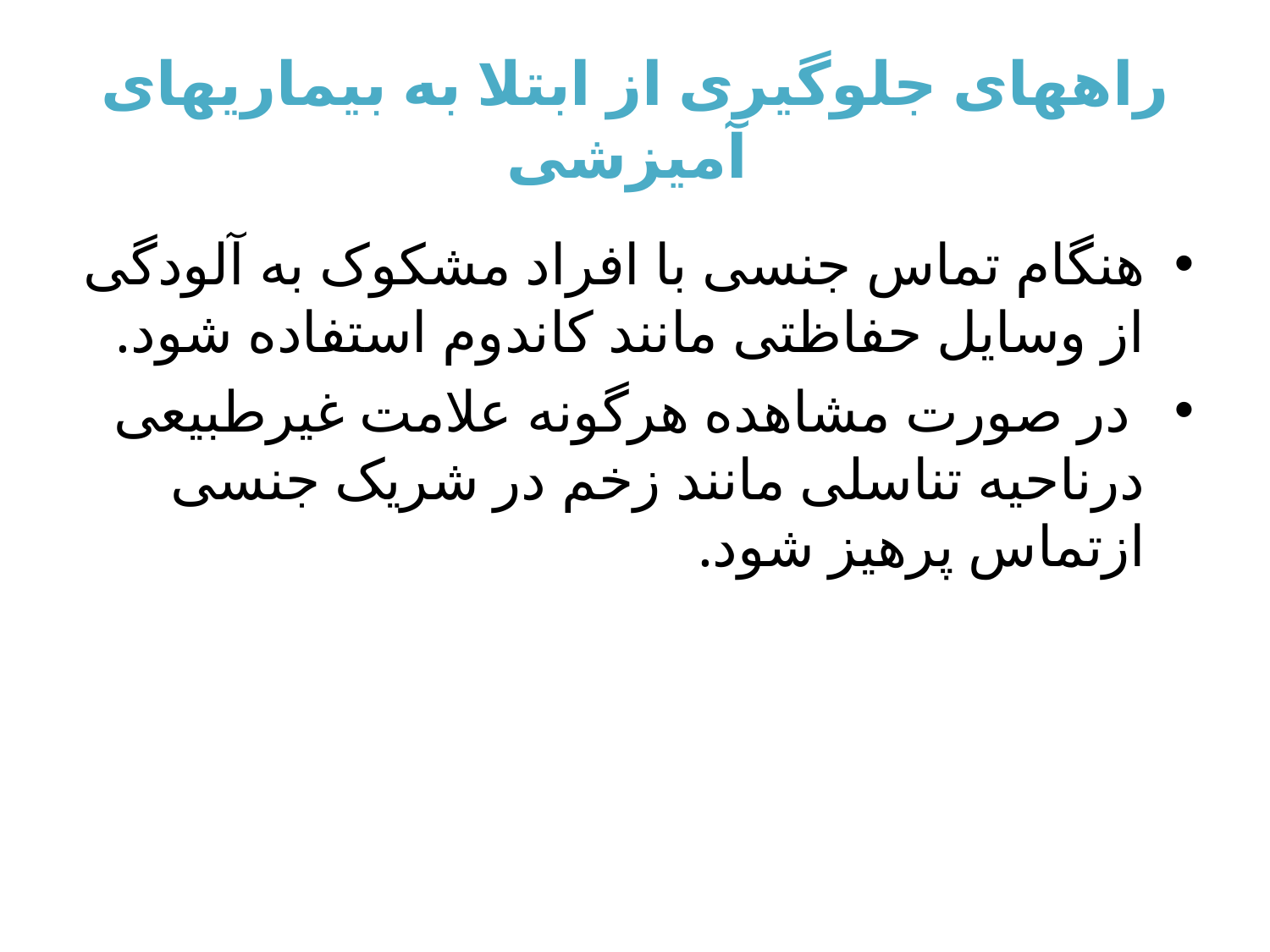

# راههای جلوگیری از ابتلا به بیماریهای آمیزشی
هنگام تماس جنسی با افراد مشکوک به آلودگی از وسایل حفاظتی مانند کاندوم استفاده شود.
 در صورت مشاهده هرگونه علامت غیرطبیعی درناحیه تناسلی مانند زخم در شریک جنسی ازتماس پرهیز شود.